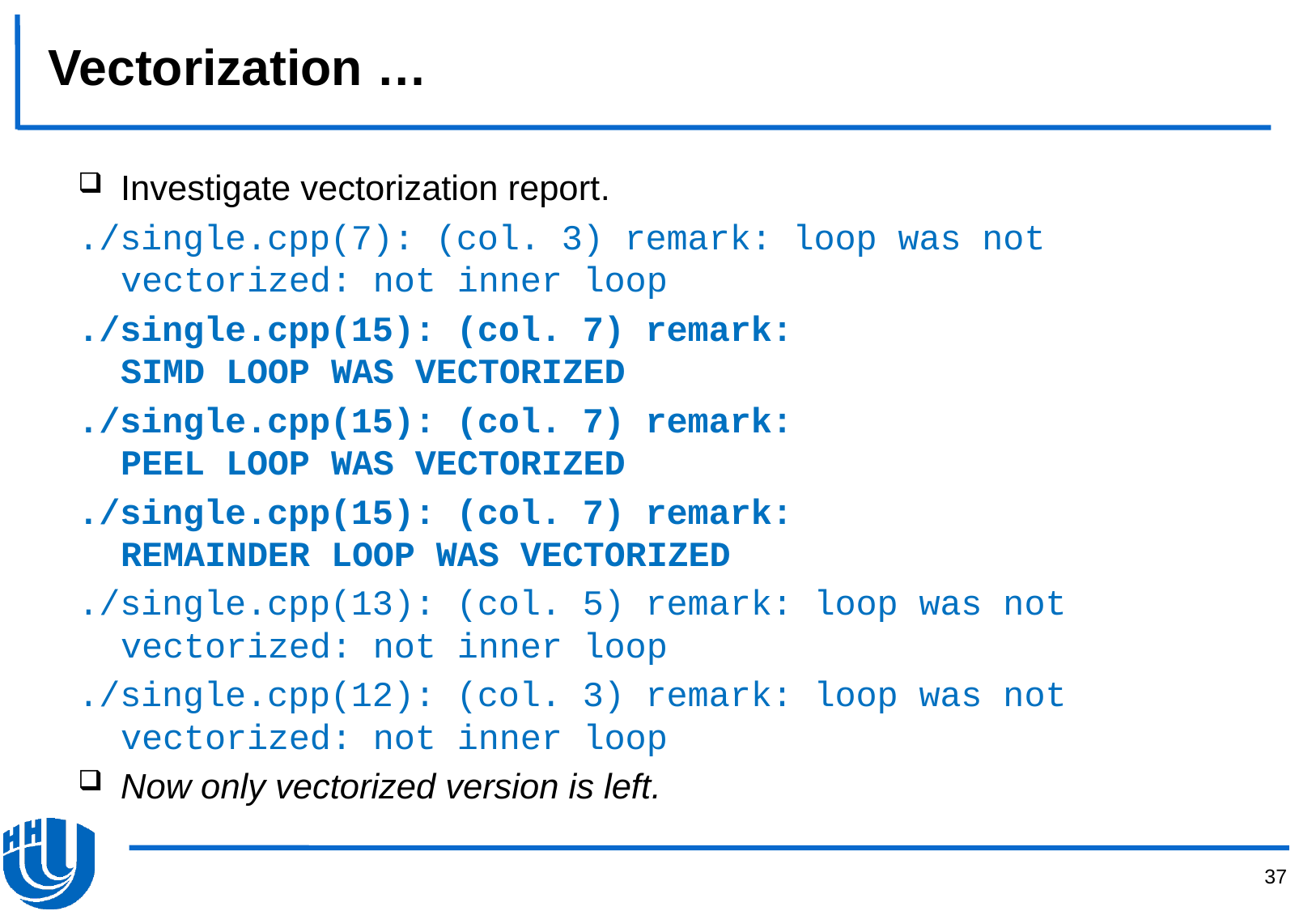

# Vectorization …
Investigate vectorization report.
./single.cpp(7): (col. 3) remark: loop was not vectorized: not inner loop
./single.cpp(15): (col. 7) remark:
SIMD LOOP WAS VECTORIZED
./single.cpp(15): (col. 7) remark:
PEEL LOOP WAS VECTORIZED
./single.cpp(15): (col. 7) remark:
REMAINDER LOOP WAS VECTORIZED
./single.cpp(13): (col. 5) remark: loop was not vectorized: not inner loop
./single.cpp(12): (col. 3) remark: loop was not vectorized: not inner loop
Now only vectorized version is left.